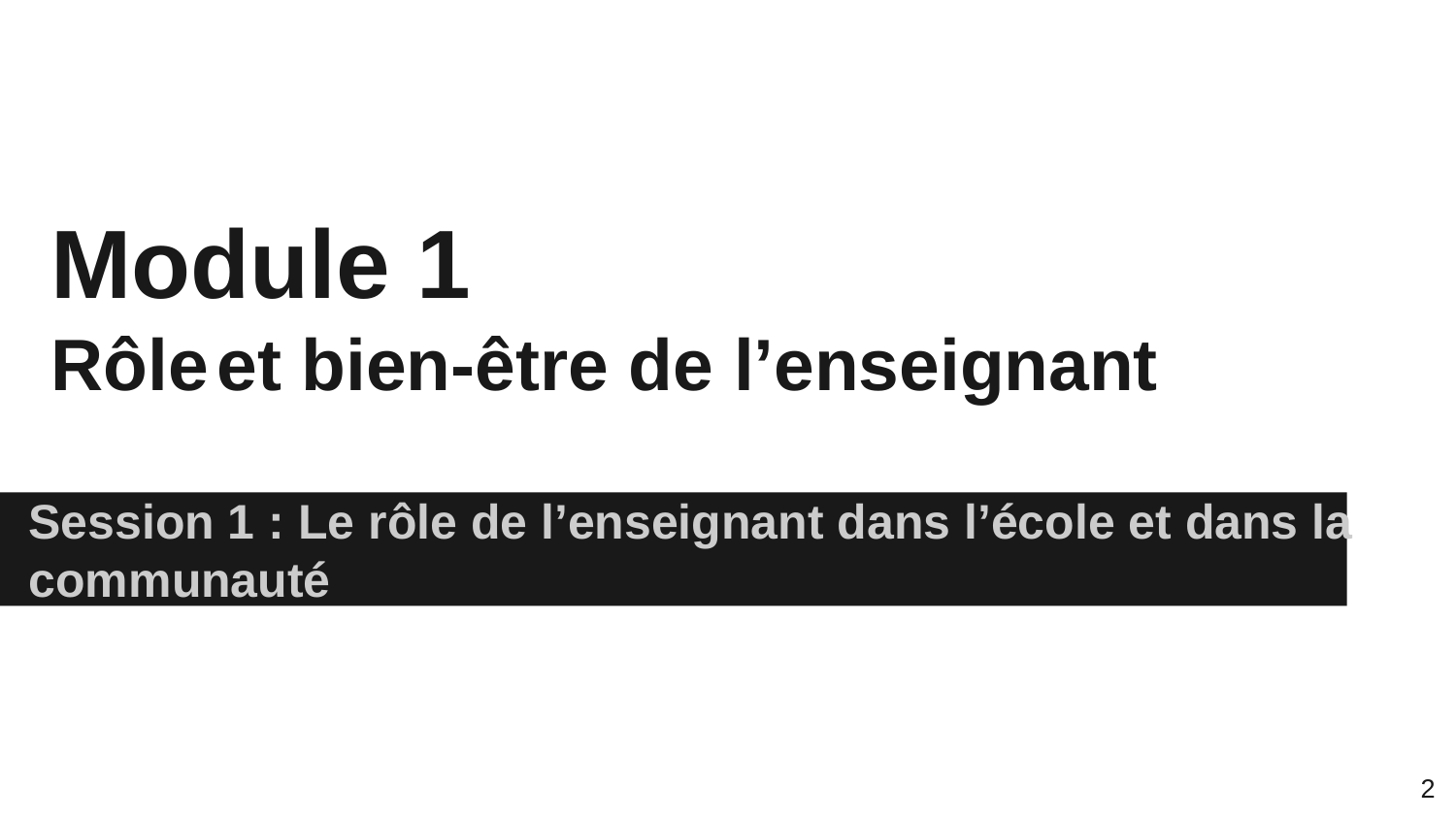

# Module 1
Rôle et bien-être de l’enseignant
Session 1 : Le rôle de l’enseignant dans l’école et dans la communauté
2